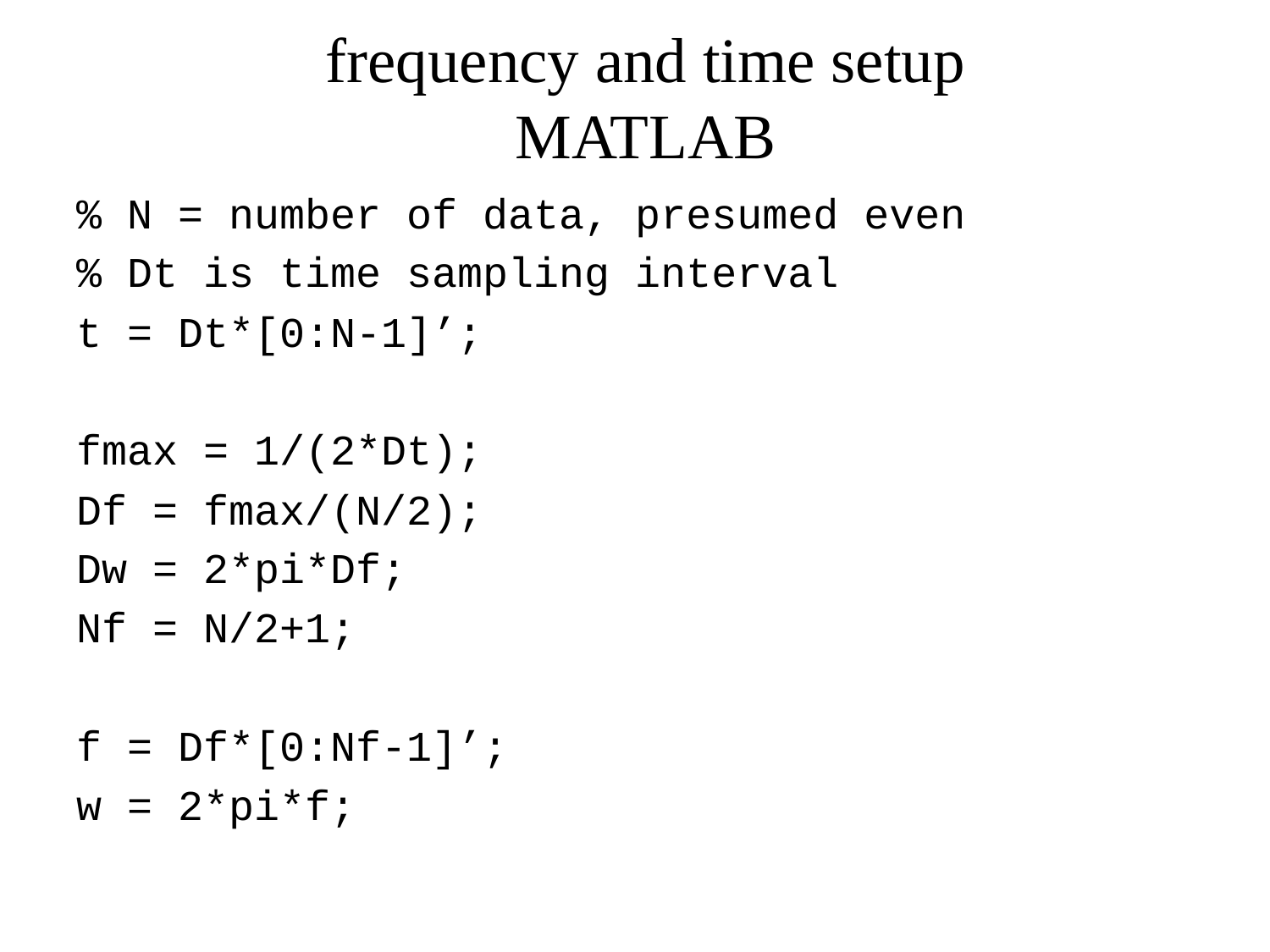

frequency and time setup
MATLAB
% N = number of data, presumed even
% Dt is time sampling interval
t = Dt*[0:N-1]’;

fmax = 1/(2*Dt);
Df = fmax/(N/2);
Dw = 2*pi*Df;
Nf = N/2+1;

f = Df*[0:Nf-1]’;
w = 2*pi*f;